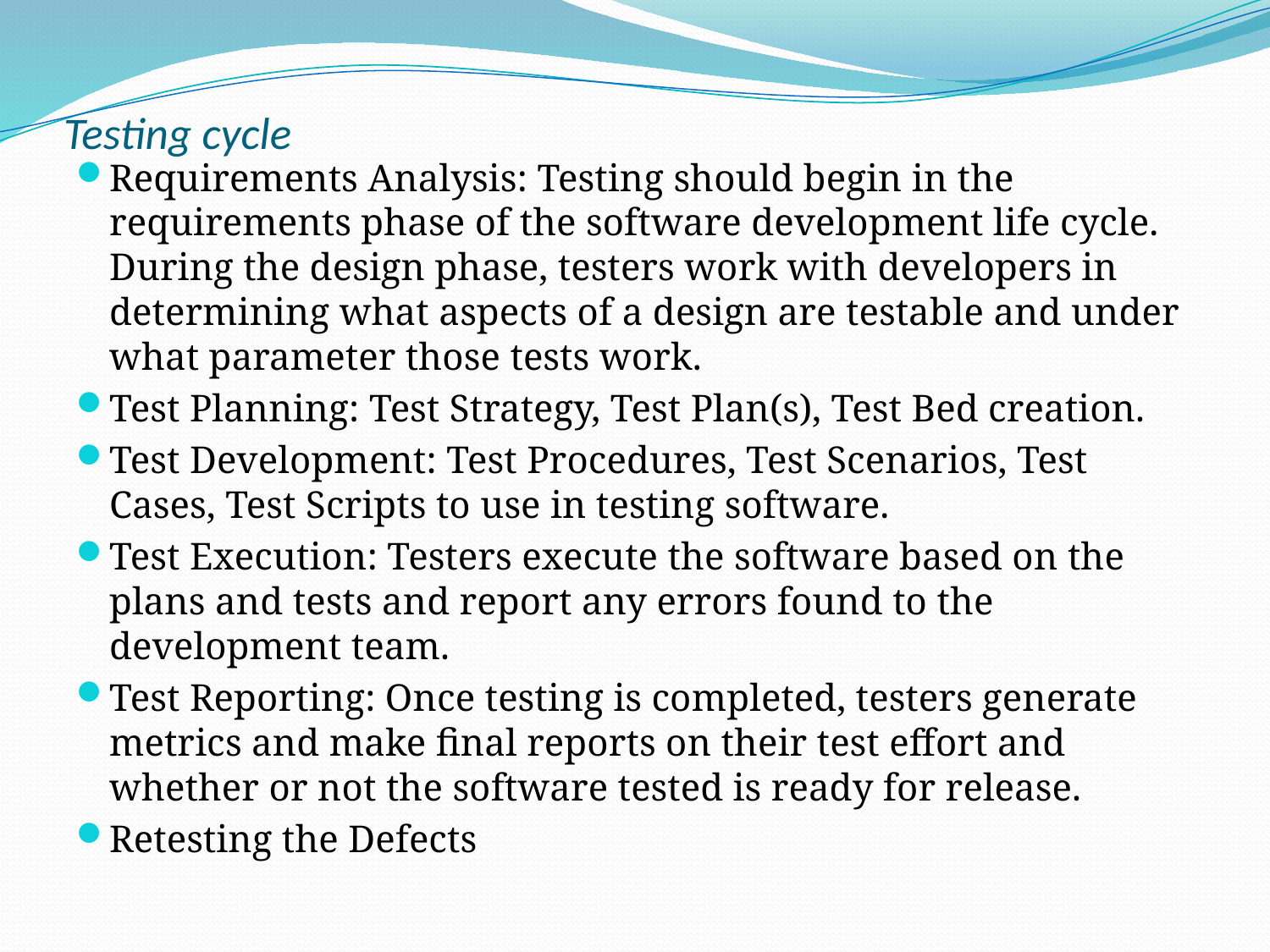

# Testing cycle
Requirements Analysis: Testing should begin in the requirements phase of the software development life cycle. During the design phase, testers work with developers in determining what aspects of a design are testable and under what parameter those tests work.
Test Planning: Test Strategy, Test Plan(s), Test Bed creation.
Test Development: Test Procedures, Test Scenarios, Test Cases, Test Scripts to use in testing software.
Test Execution: Testers execute the software based on the plans and tests and report any errors found to the development team.
Test Reporting: Once testing is completed, testers generate metrics and make final reports on their test effort and whether or not the software tested is ready for release.
Retesting the Defects